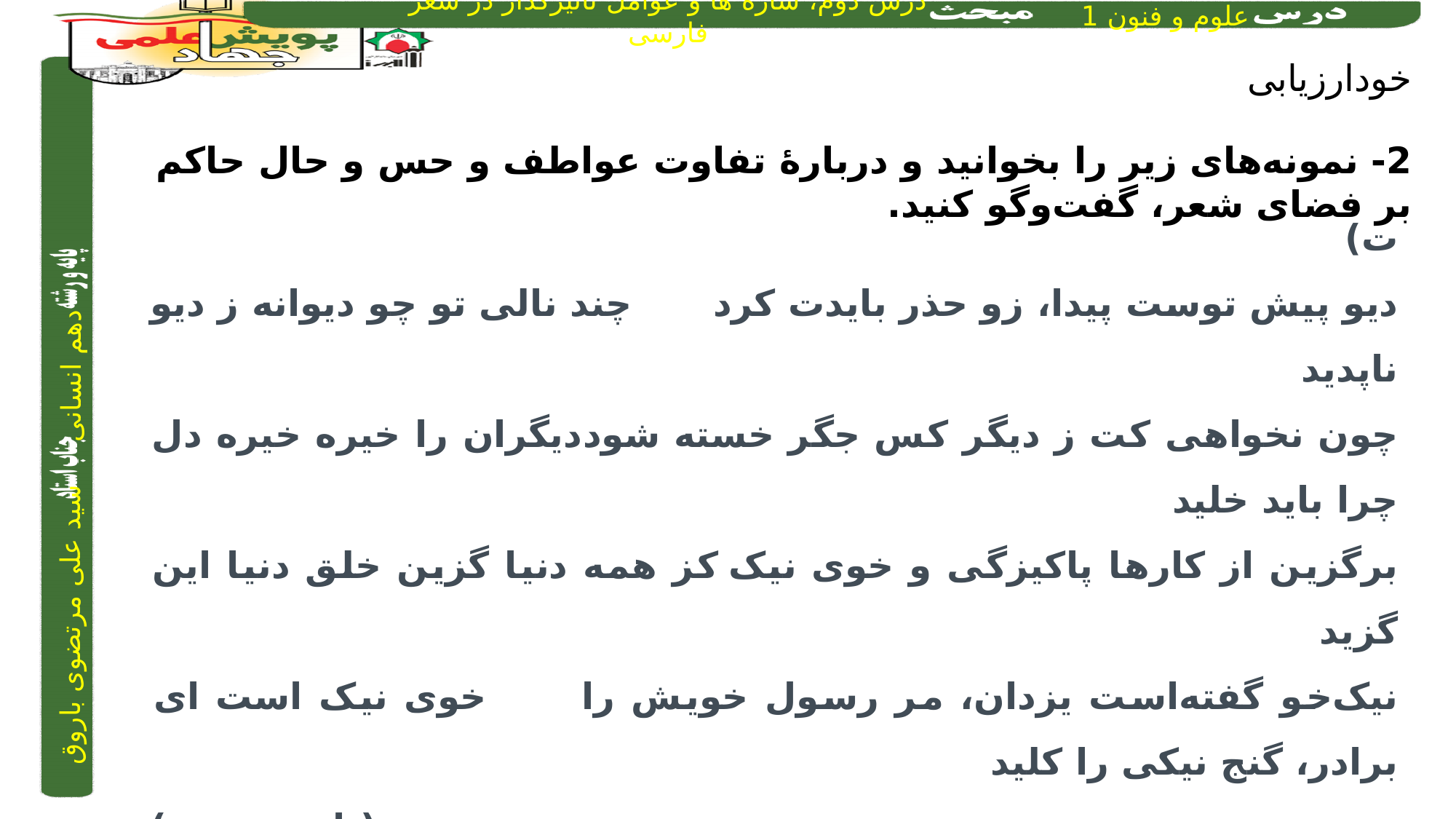

خودارزیابی
2- نمونه‌های زیر را بخوانید و دربارۀ تفاوت عواطف و حس و حال حاکم بر فضای شعر، گفت‌وگو کنید.
ت)
دیو پیش توست پیدا، زو حذر بایدت کرد		چند نالی تو چو دیوانه ز دیو ناپدید
چون نخواهی کت ز دیگر کس جگر خسته شود	دیگران را خیره خیره دل چرا باید خلید
برگزین از کارها پاکیزگی و خوی نیک		کز همه دنیا گزین خلق دنیا این گزید
نیک‌خو گفته‌است یزدان، مر رسول خویش را		خوی نیک است ای برادر، گنج نیکی را کلید
 (ناصرخسرو)
پاسخ:
وزن و آهنگ شعر سنگین، خشک و رسمی و متناسب حس و حال فضای حاکم بر شعر و پند و اندرز است.